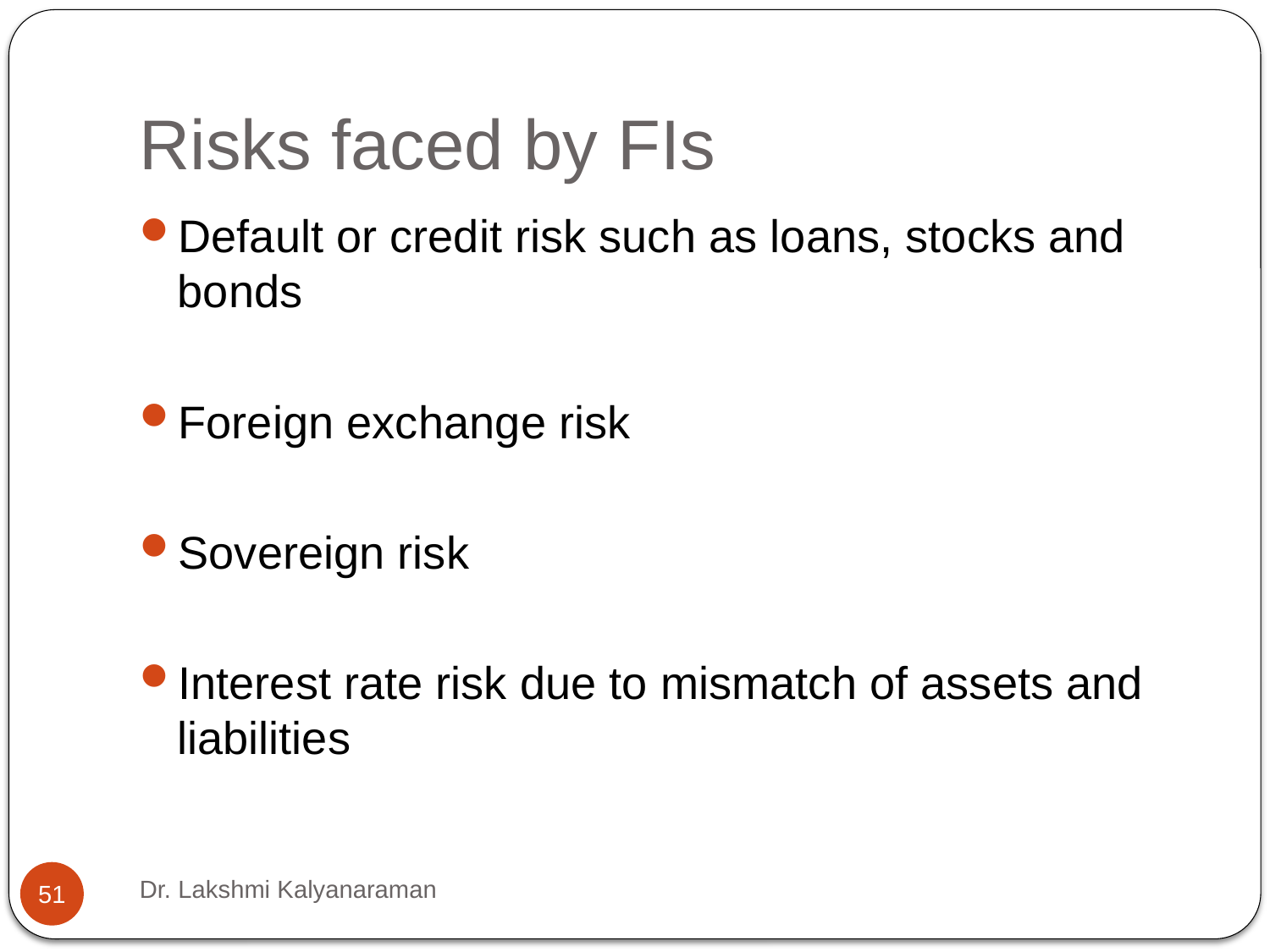

# Risks faced by FIs
Default or credit risk such as loans, stocks and bonds

Foreign exchange risk

Sovereign risk

Interest rate risk due to mismatch of assets and liabilities
Dr. Lakshmi Kalyanaraman
51